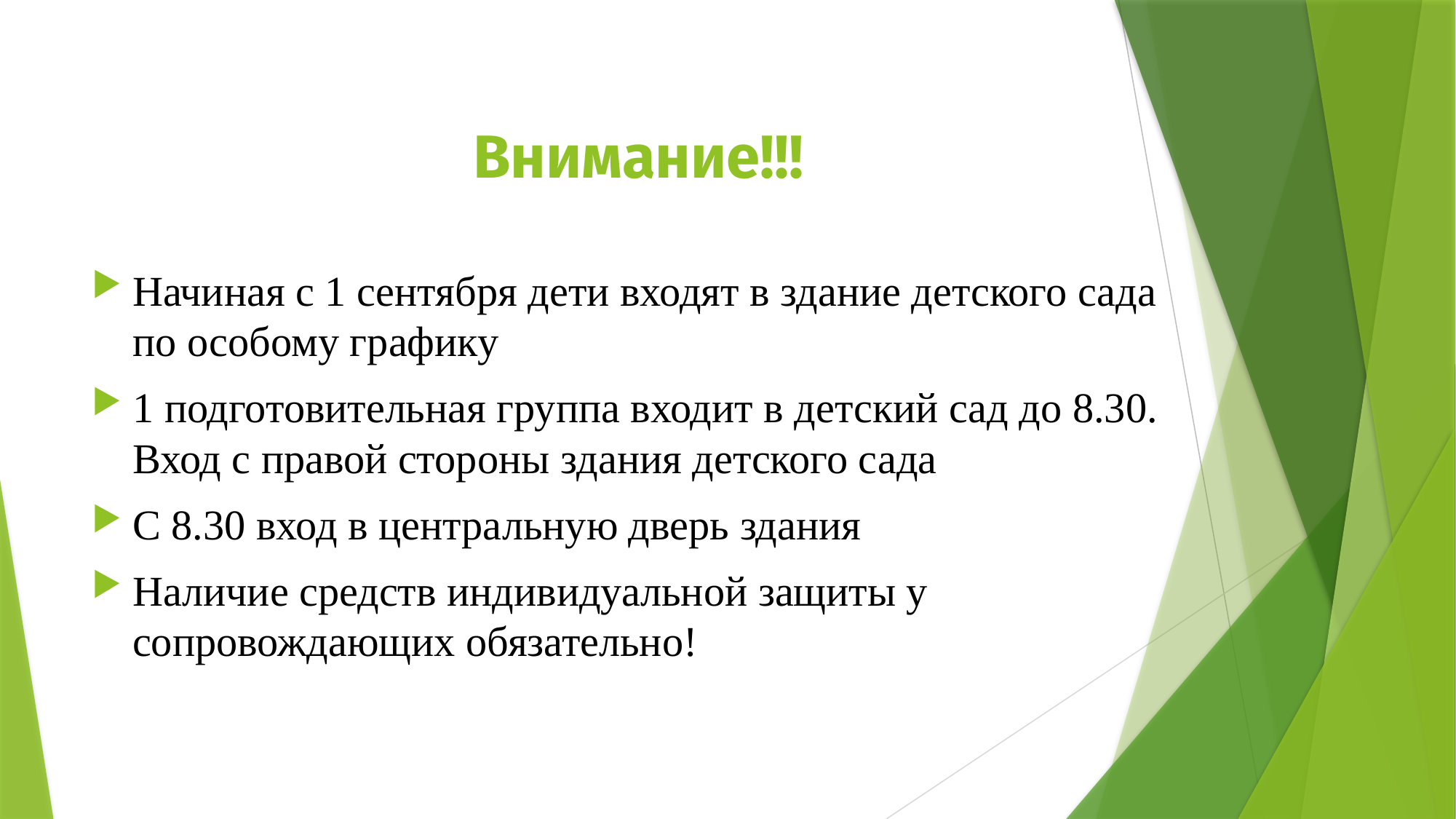

# Внимание!!!
Начиная с 1 сентября дети входят в здание детского сада по особому графику
1 подготовительная группа входит в детский сад до 8.30. Вход с правой стороны здания детского сада
С 8.30 вход в центральную дверь здания
Наличие средств индивидуальной защиты у сопровождающих обязательно!